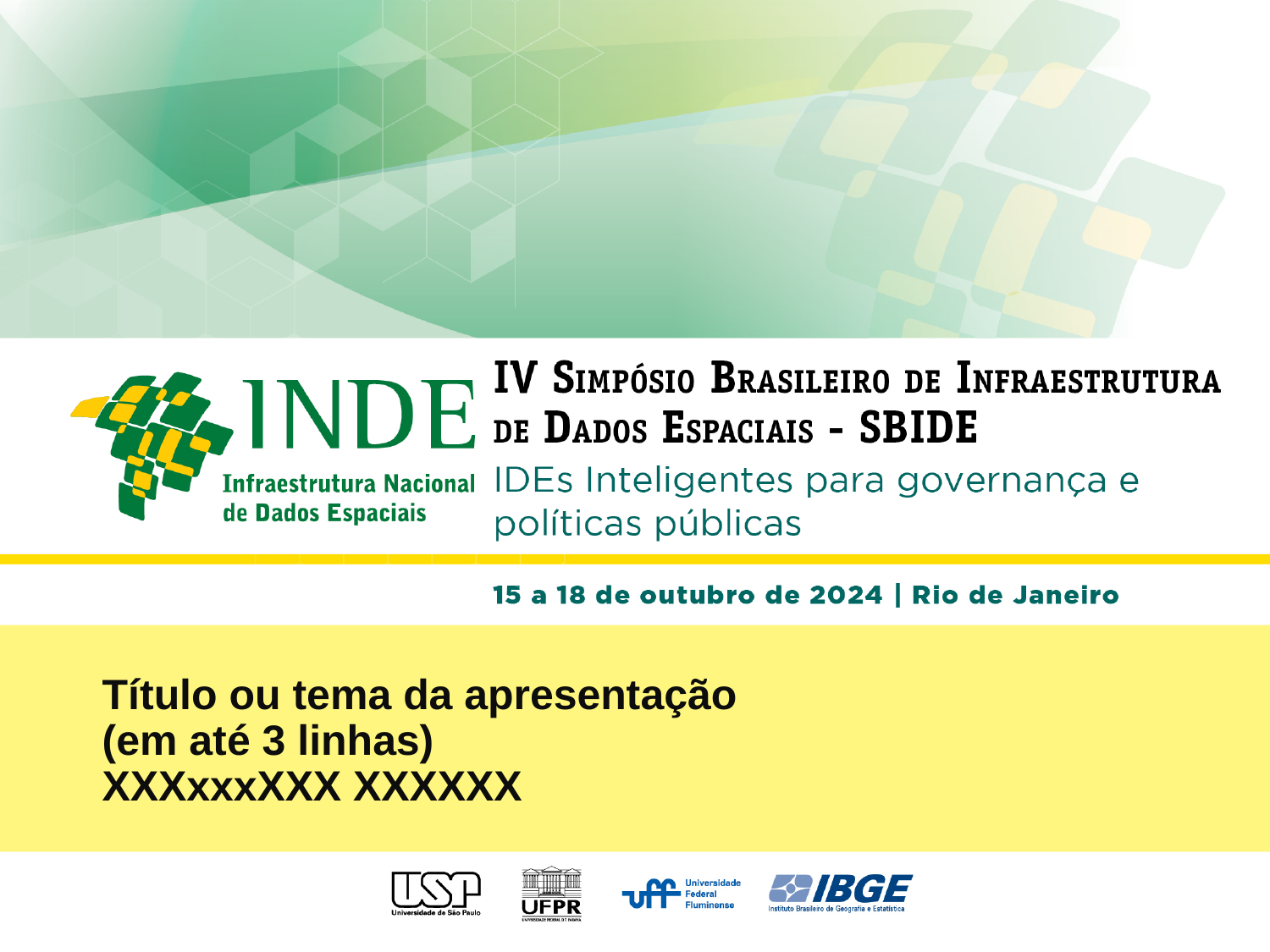

Título ou tema da apresentação
(em até 3 linhas)
XXXxxxXXX XXXXXX